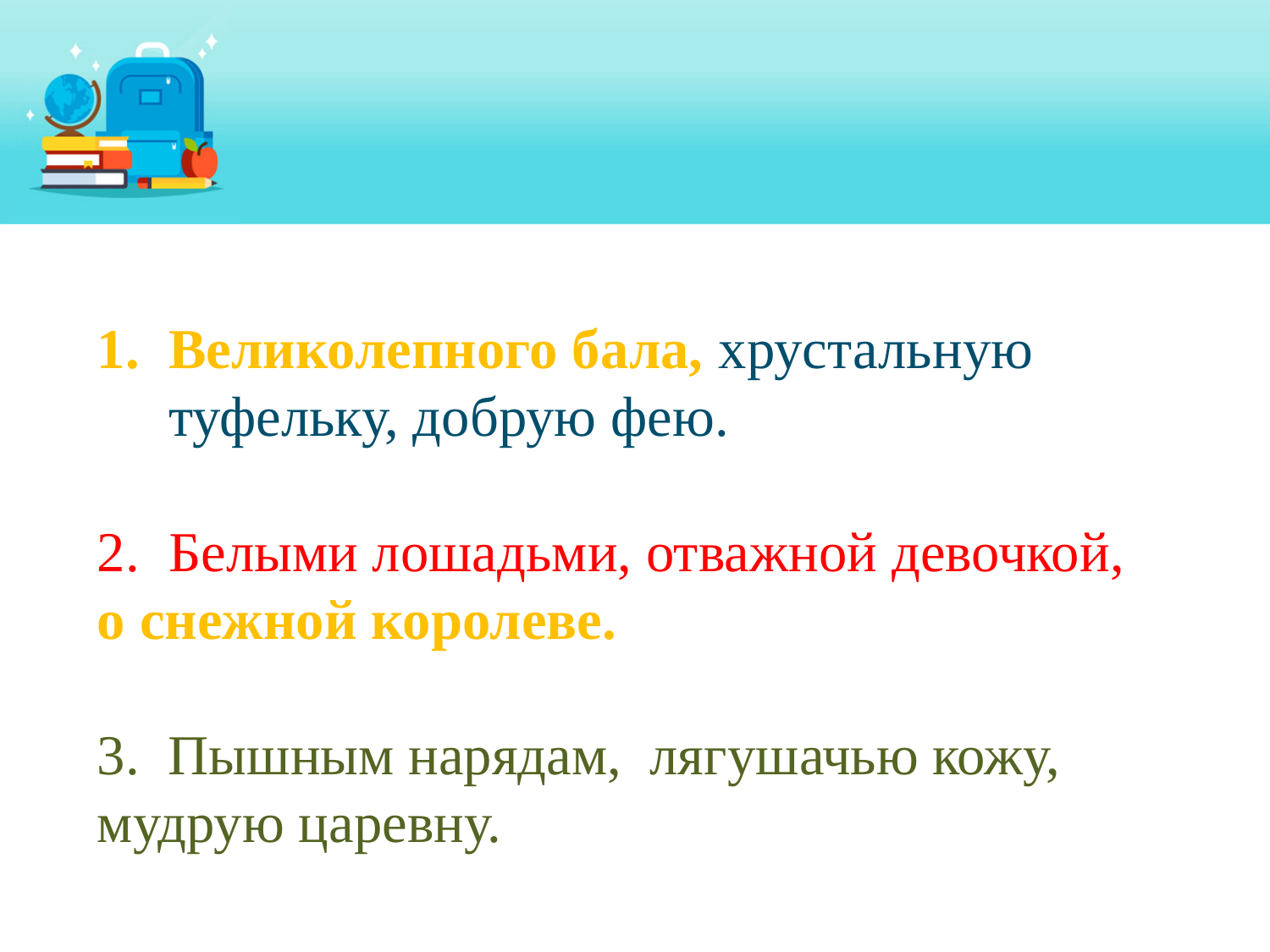

#
Великолепного бала, хрустальную туфельку, добрую фею.

Белыми лошадьми, отважной девочкой,
о снежной королеве.

3.  Пышным нарядам,  лягушачью кожу,  мудрую царевну.